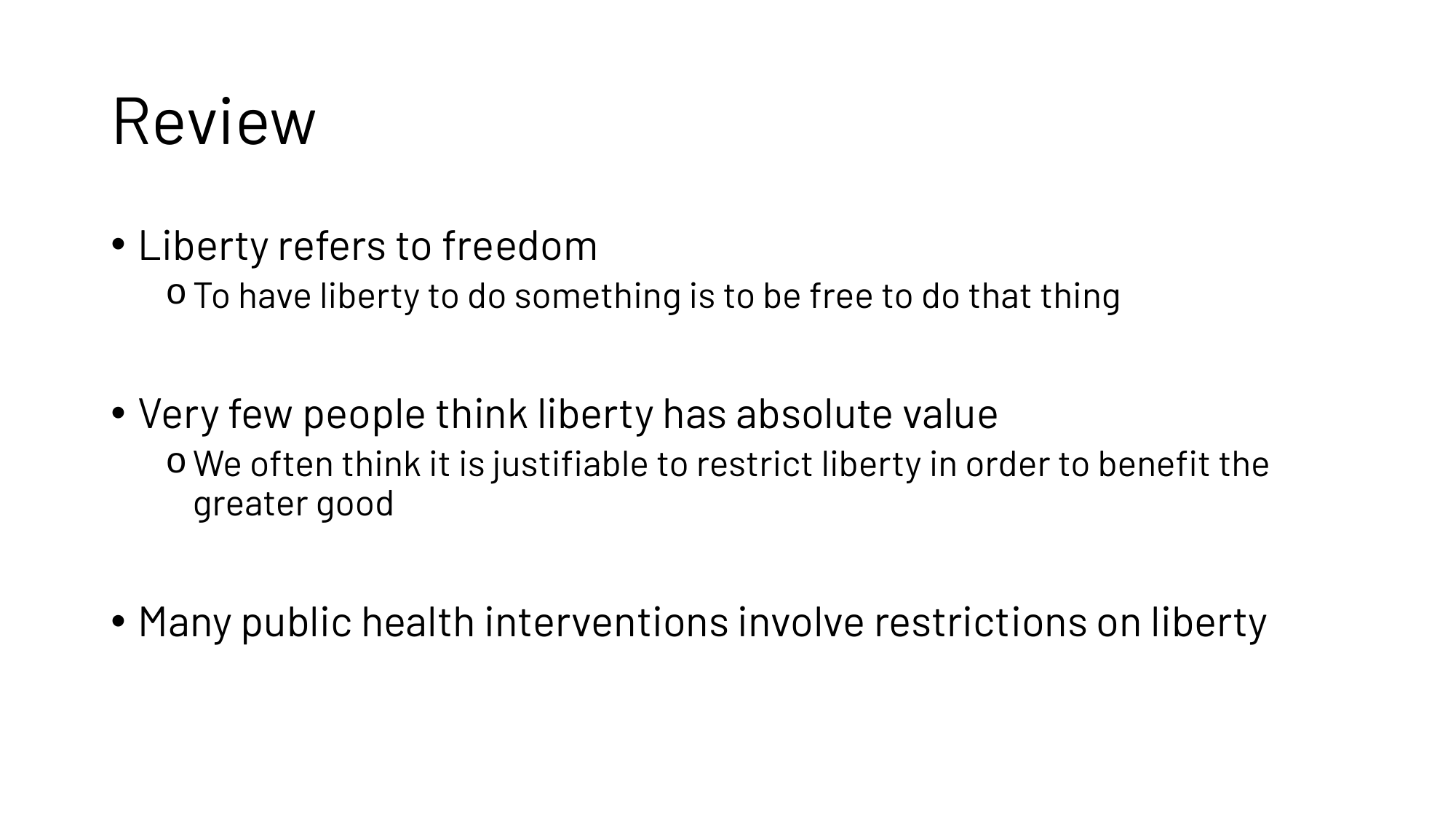

# Review
Liberty refers to freedom
To have liberty to do something is to be free to do that thing

Very few people think liberty has absolute value
We often think it is justifiable to restrict liberty in order to benefit the greater good

Many public health interventions involve restrictions on liberty